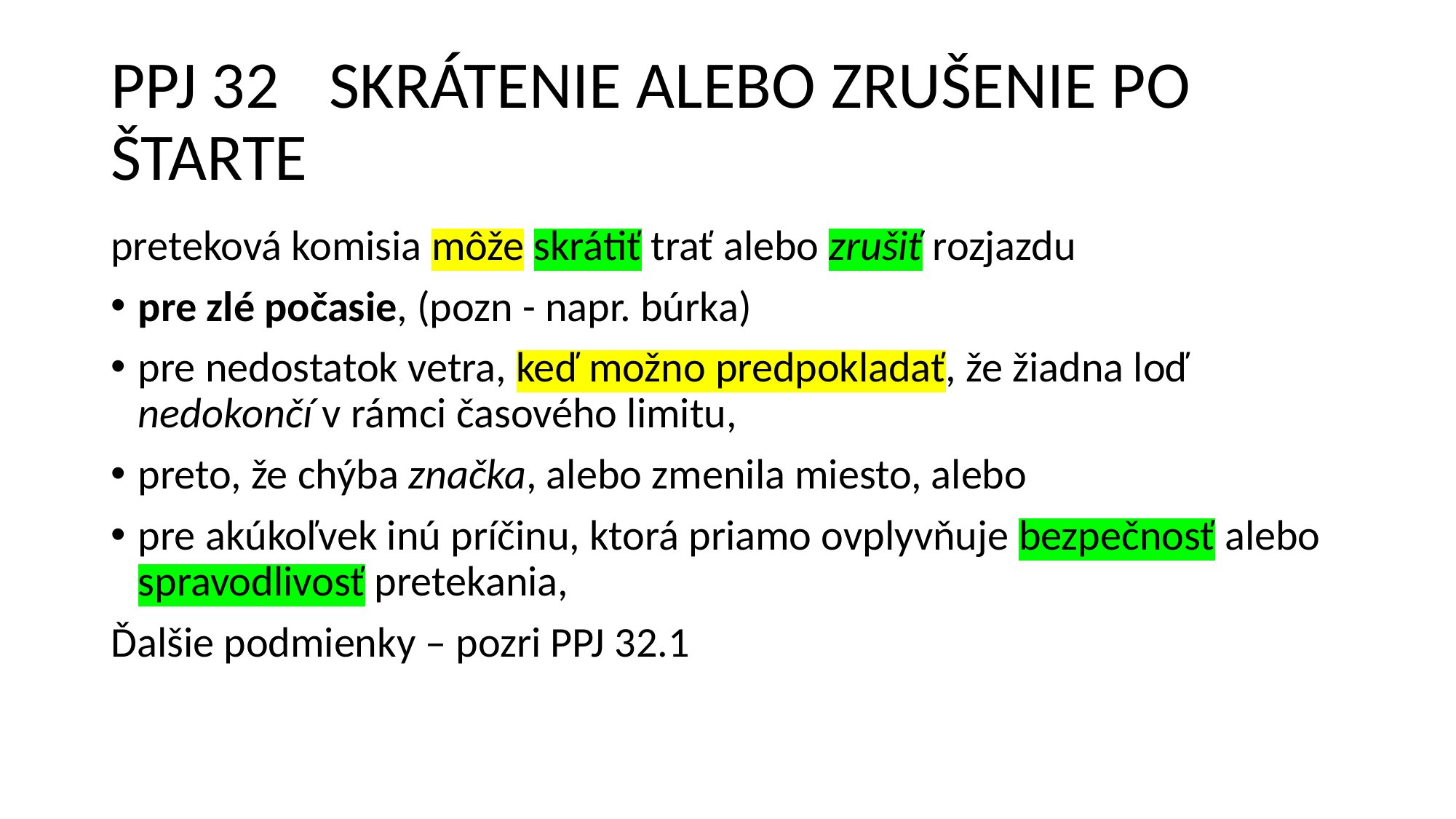

# PPJ 32	SKRÁTENIE ALEBO ZRUŠENIE PO ŠTARTE
preteková komisia môže skrátiť trať alebo zrušiť rozjazdu
pre zlé počasie, (pozn - napr. búrka)
pre nedostatok vetra, keď možno predpokladať, že žiadna loď nedokončí v rámci časového limitu,
preto, že chýba značka, alebo zmenila miesto, alebo
pre akúkoľvek inú príčinu, ktorá priamo ovplyvňuje bezpečnosť alebo spravodlivosť pretekania,
Ďalšie podmienky – pozri PPJ 32.1